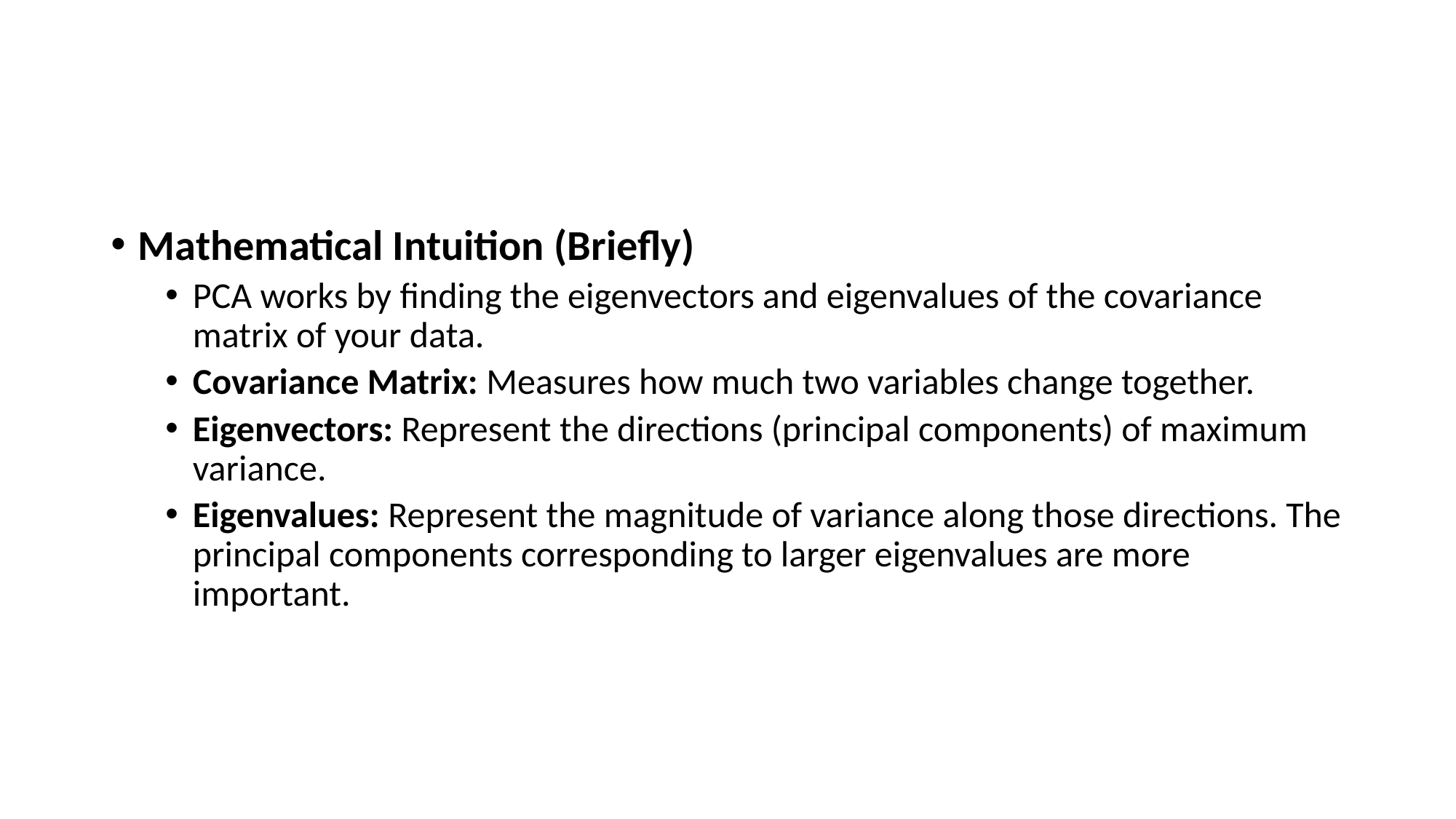

#
Mathematical Intuition (Briefly)
PCA works by finding the eigenvectors and eigenvalues of the covariance matrix of your data.
Covariance Matrix: Measures how much two variables change together.
Eigenvectors: Represent the directions (principal components) of maximum variance.
Eigenvalues: Represent the magnitude of variance along those directions. The principal components corresponding to larger eigenvalues are more important.